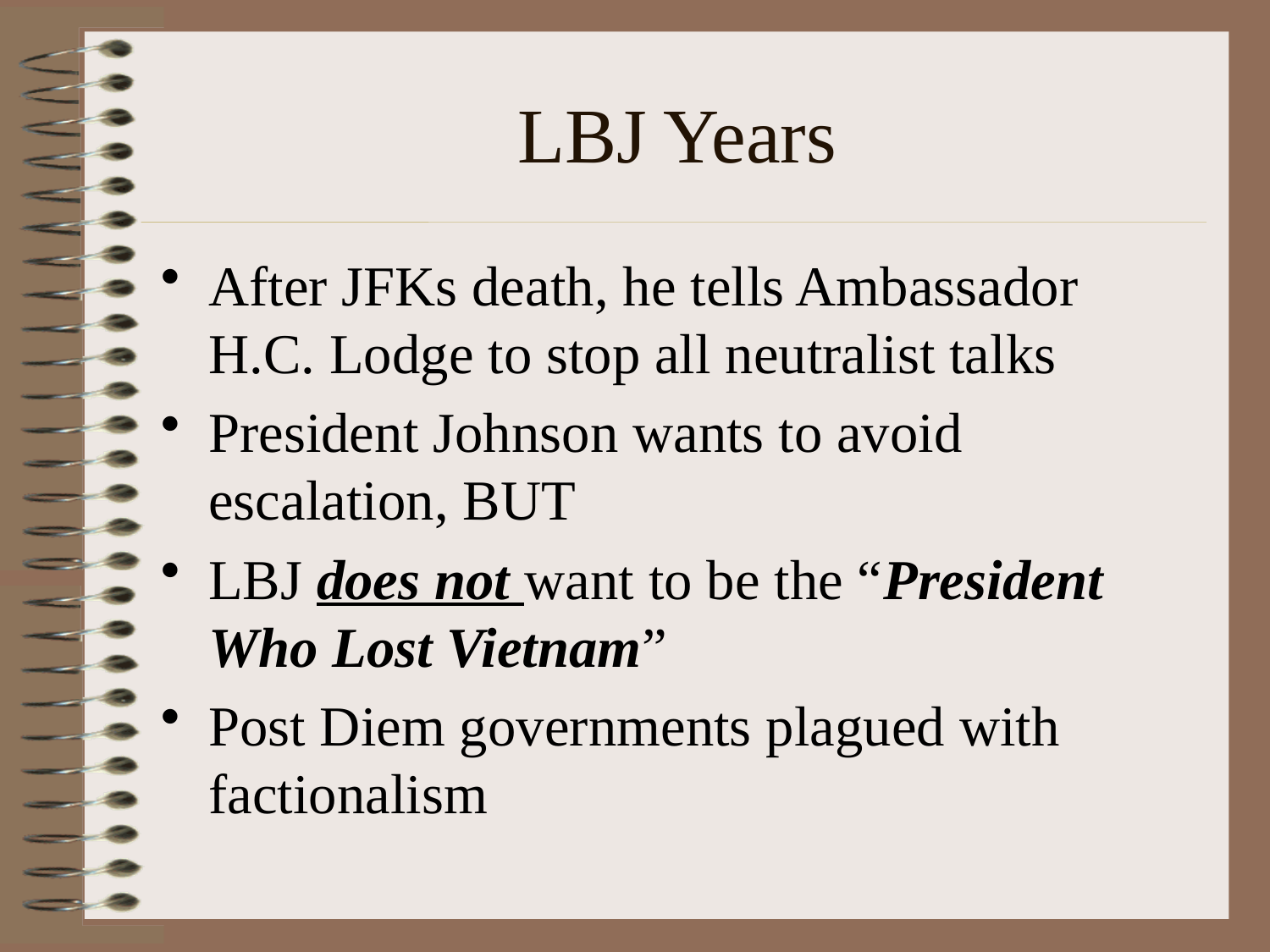

# LBJ Years
After JFKs death, he tells Ambassador H.C. Lodge to stop all neutralist talks
President Johnson wants to avoid escalation, BUT
LBJ does not want to be the “President Who Lost Vietnam”
Post Diem governments plagued with factionalism